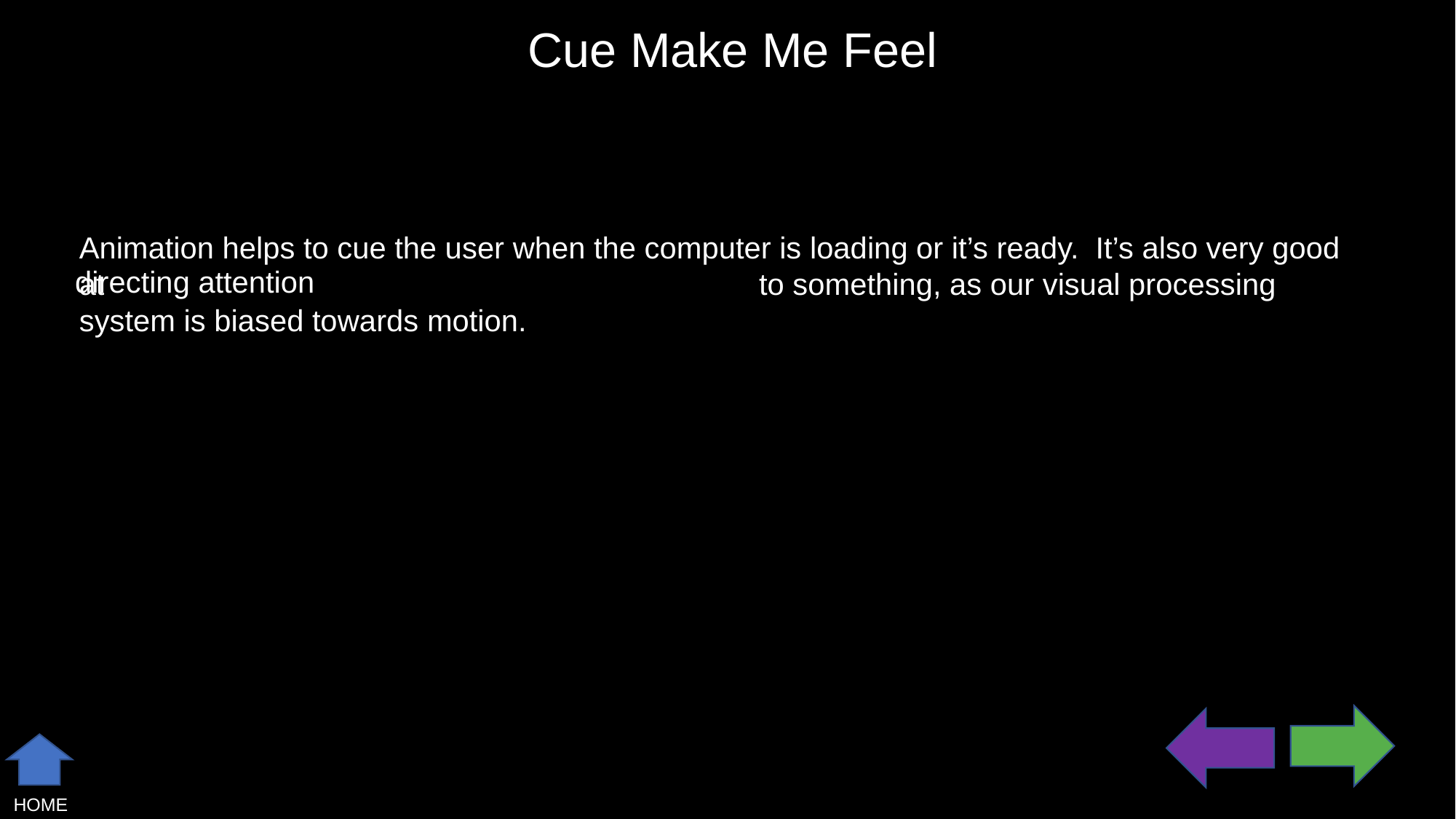

Cue Make Me Feel

Animation helps to cue the user when the computer is loading or it’s ready.  It’s also very good at                                				   to something, as our visual processing system is biased towards motion.
directing attention

HOME